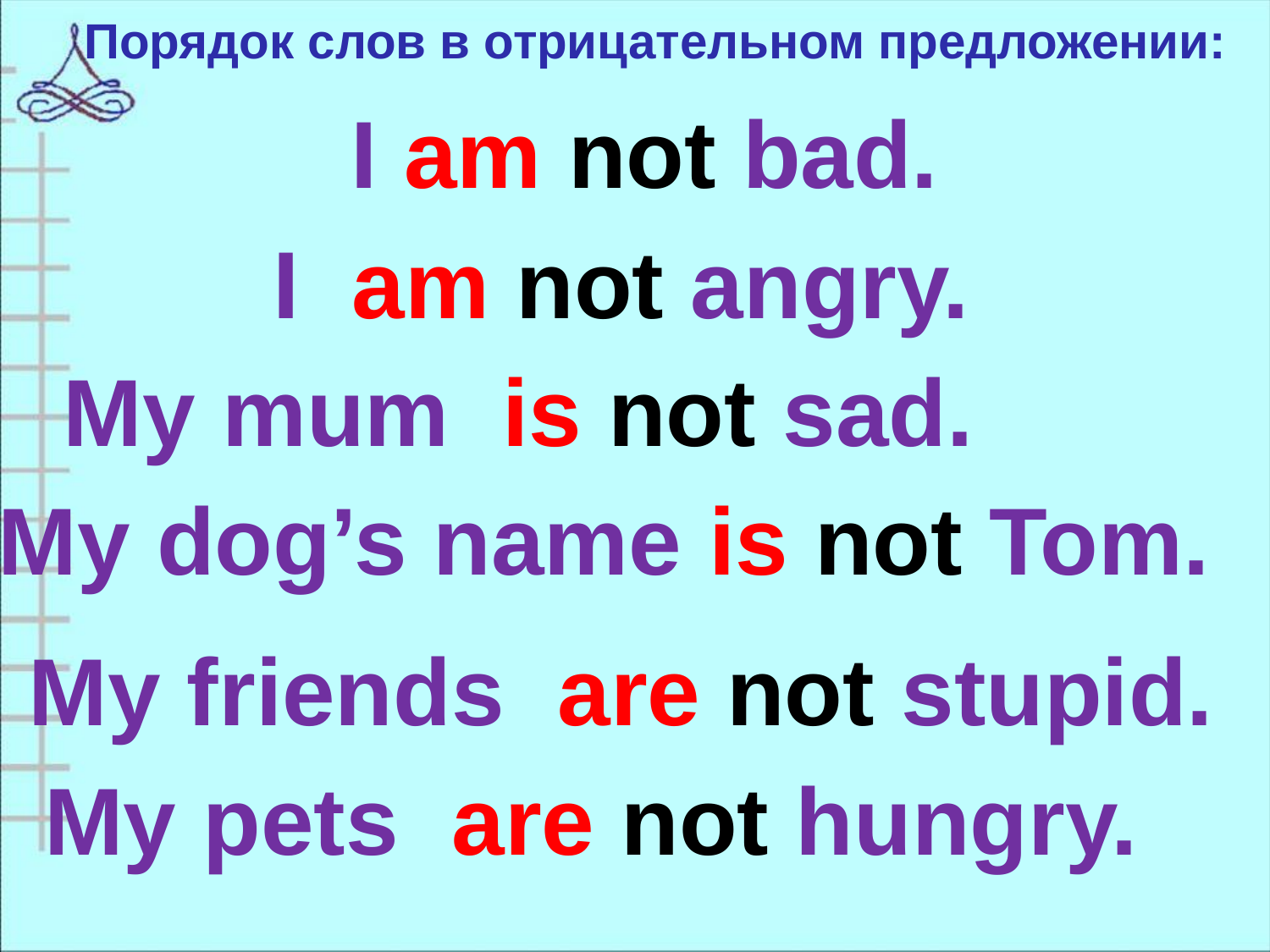

Порядок слов в отрицательном предложении:
I am not bad.
I  am not angry.
My mum  is not sad.
My dog’s name is not Tom.
My friends  are not stupid.
My pets  are not hungry.